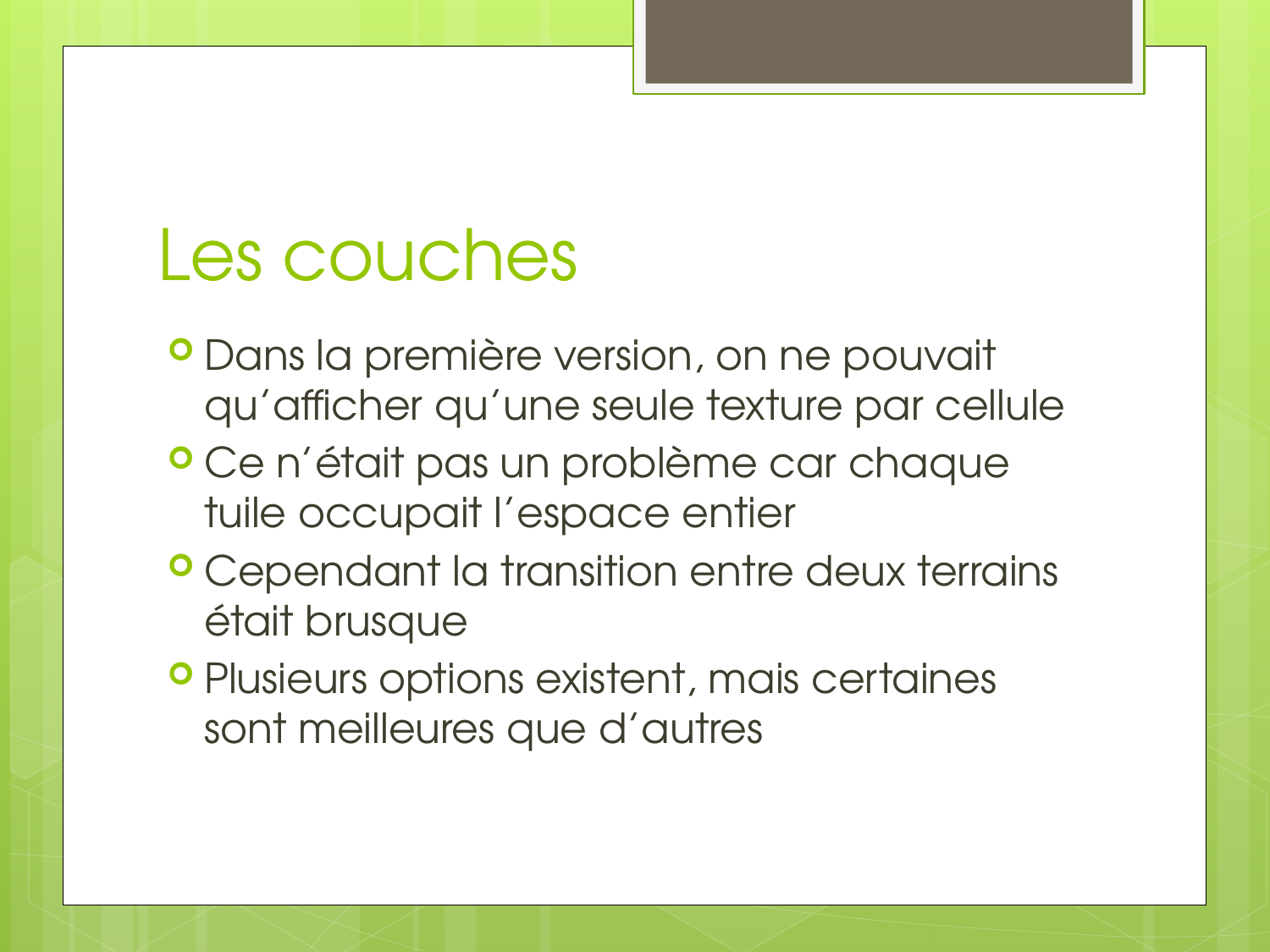

# Les couches
Dans la première version, on ne pouvait qu’afficher qu’une seule texture par cellule
Ce n’était pas un problème car chaque tuile occupait l’espace entier
Cependant la transition entre deux terrains était brusque
Plusieurs options existent, mais certaines sont meilleures que d’autres